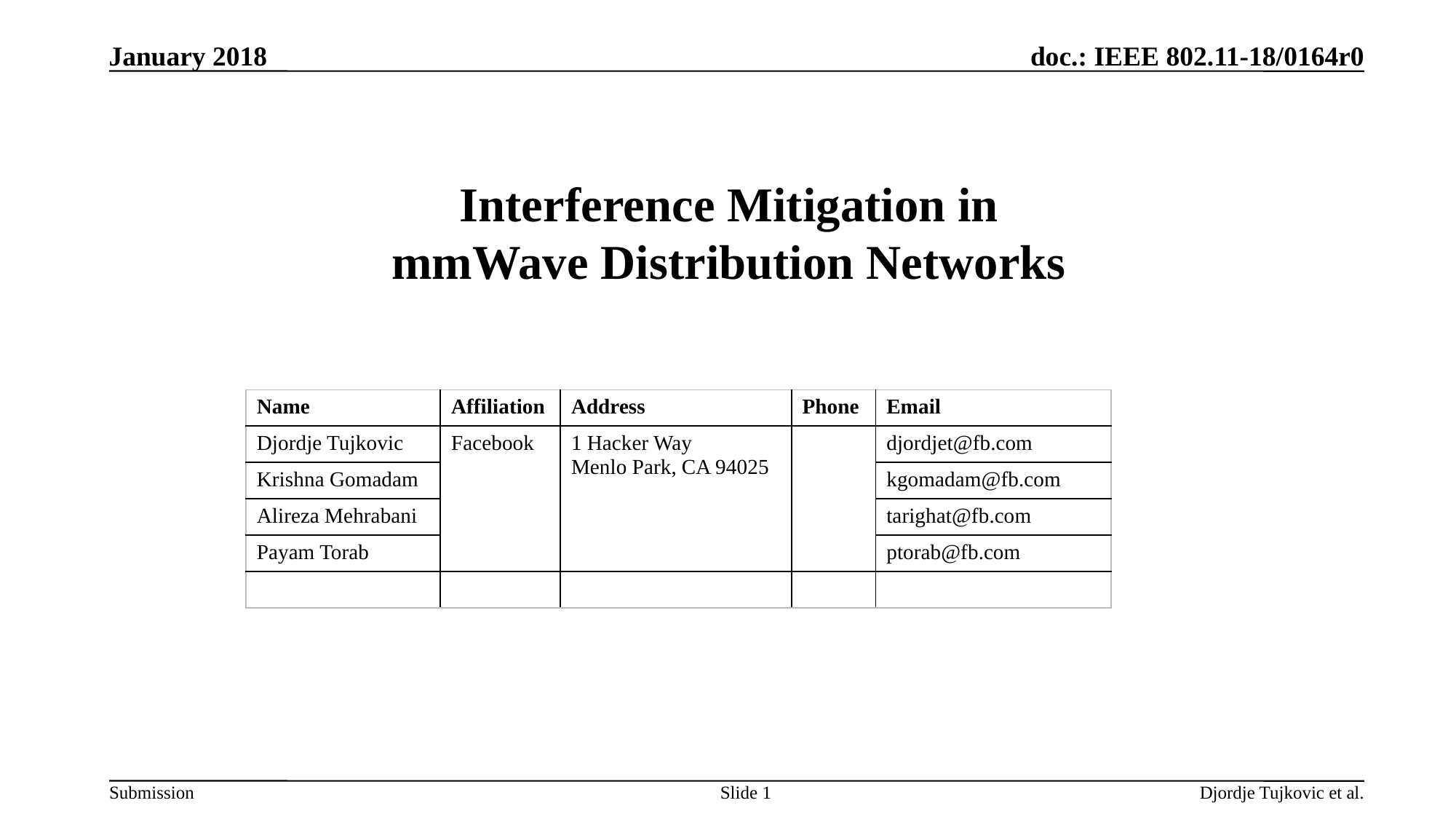

January 2018
# Interference Mitigation in mmWave Distribution Networks
| Name | Affiliation | Address | Phone | Email |
| --- | --- | --- | --- | --- |
| Djordje Tujkovic | Facebook | 1 Hacker Way Menlo Park, CA 94025 |  | djordjet@fb.com |
| Krishna Gomadam |  |  |  | kgomadam@fb.com |
| Alireza Mehrabani |  |  |  | tarighat@fb.com |
| Payam Torab |  |  |  | ptorab@fb.com |
|  |  |  |  |  |
Slide 1
Djordje Tujkovic et al.